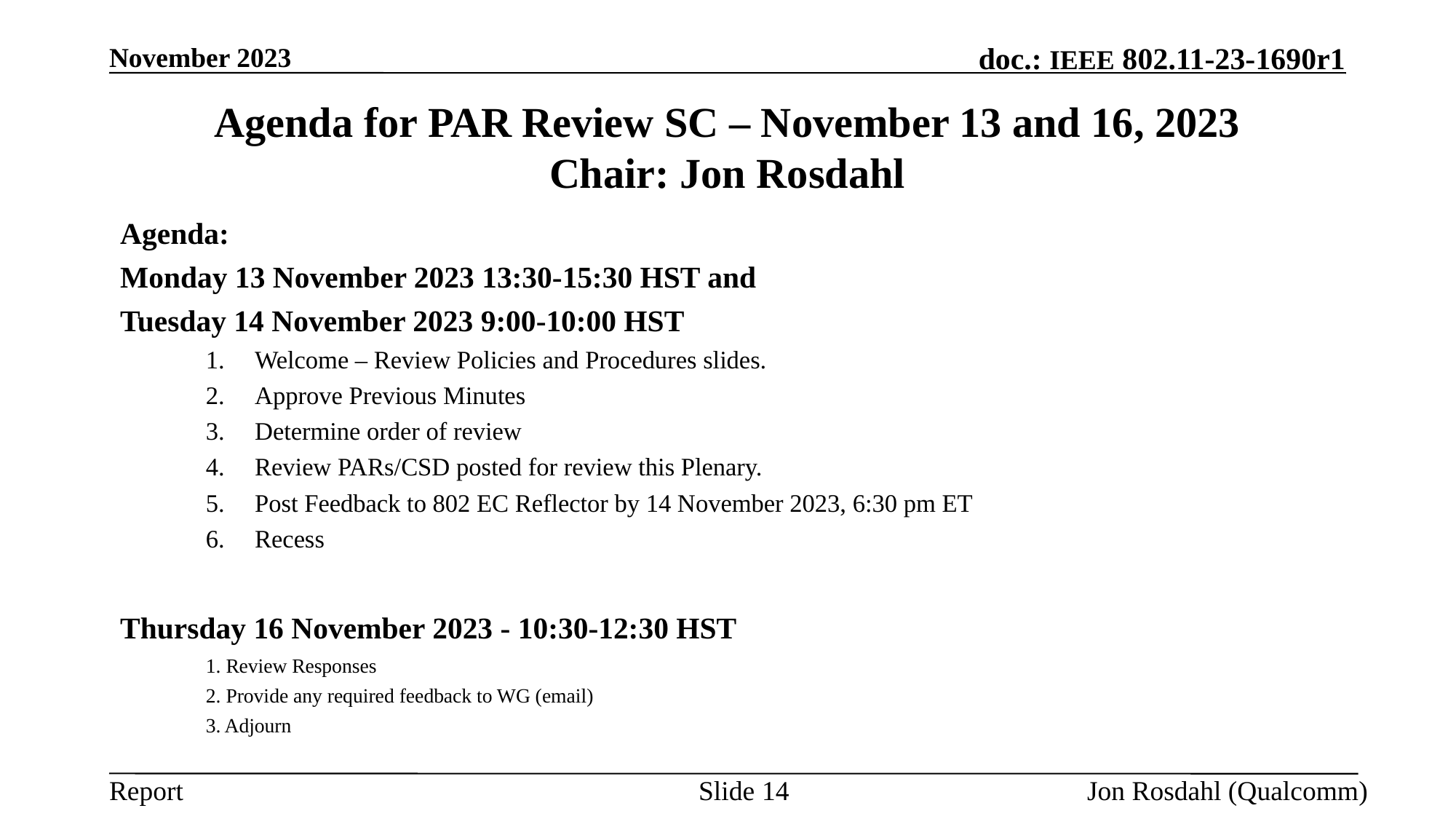

November 2023
# Agenda for PAR Review SC – November 13 and 16, 2023 Chair: Jon Rosdahl
Draft Agenda:
Agenda:
Monday 13 November 2023 13:30-15:30 HST and
Tuesday 14 November 2023 9:00-10:00 HST
Welcome – Review Policies and Procedures slides.
Approve Previous Minutes
Determine order of review
Review PARs/CSD posted for review this Plenary.
Post Feedback to 802 EC Reflector by 14 November 2023, 6:30 pm ET
Recess

Thursday 16 November 2023 - 10:30-12:30 HST
	1. Review Responses
	2. Provide any required feedback to WG (email)
	3. Adjourn
Slide 14
Jon Rosdahl (Qualcomm)